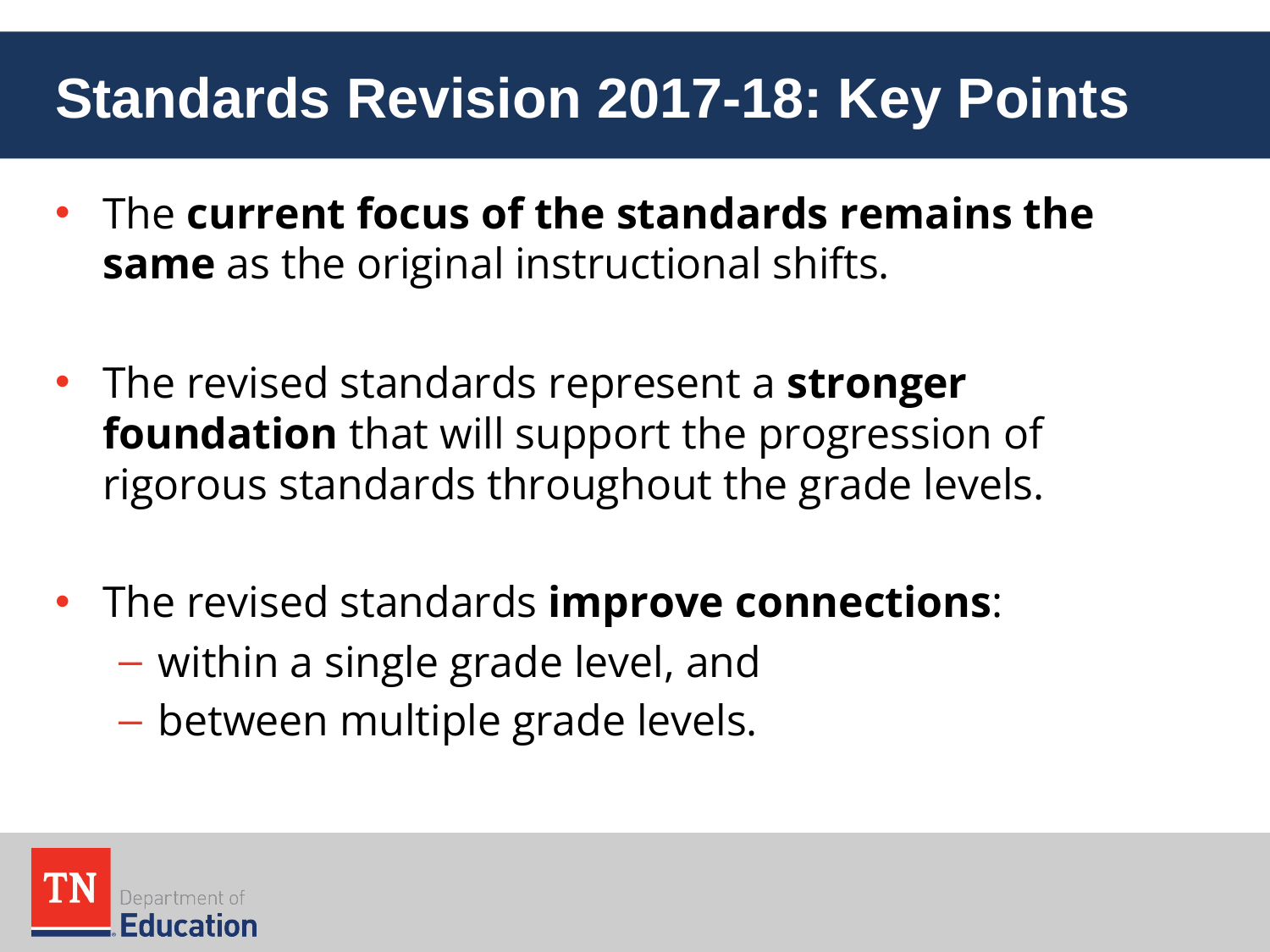

# Standards Revision 2017-18: Key Points
The current focus of the standards remains the same as the original instructional shifts.

The revised standards represent a stronger foundation that will support the progression of rigorous standards throughout the grade levels.

The revised standards improve connections:
within a single grade level, and
between multiple grade levels.